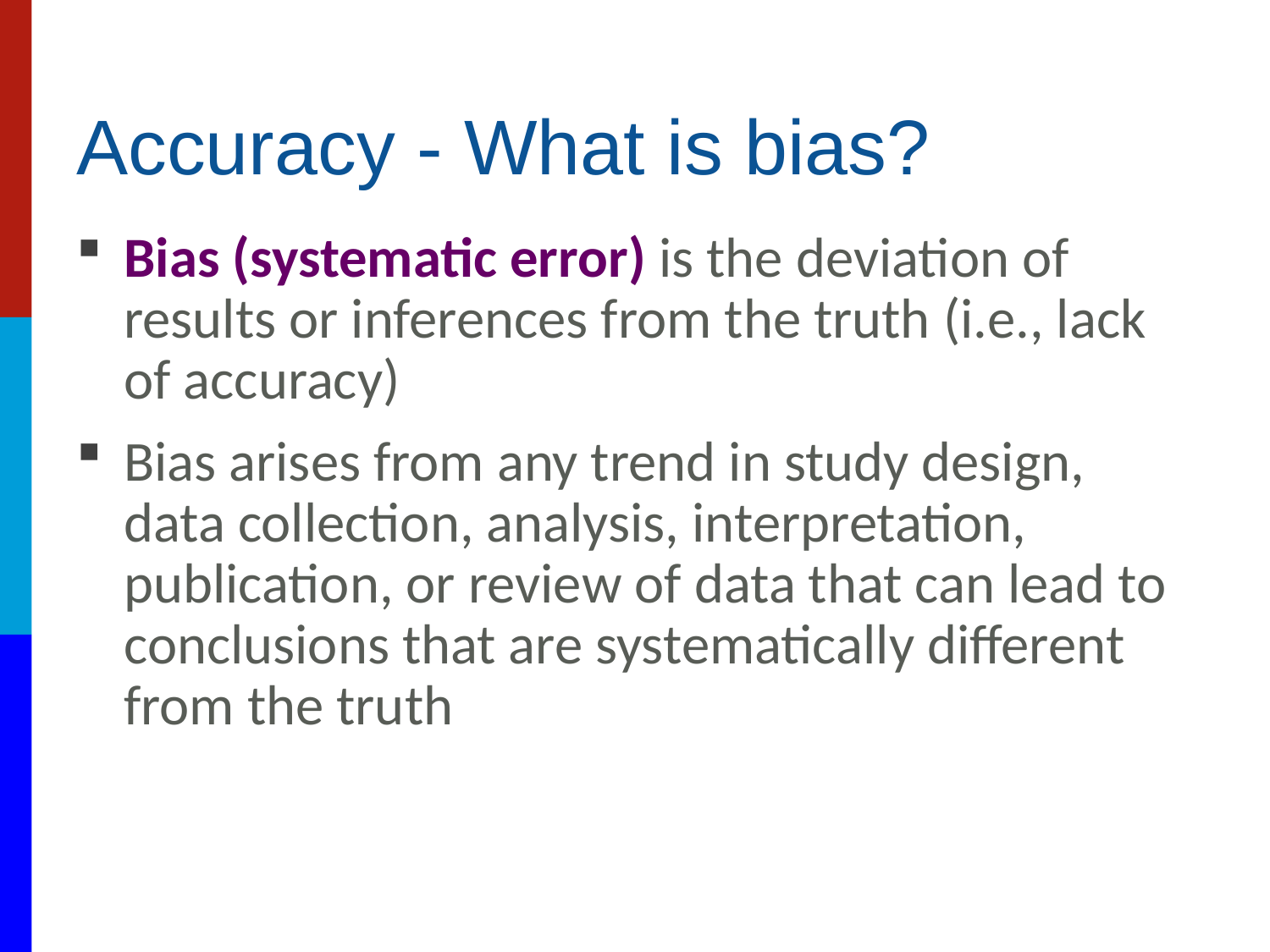

# Accuracy - What is bias?
Bias (systematic error) is the deviation of results or inferences from the truth (i.e., lack of accuracy)
Bias arises from any trend in study design, data collection, analysis, interpretation, publication, or review of data that can lead to conclusions that are systematically different from the truth